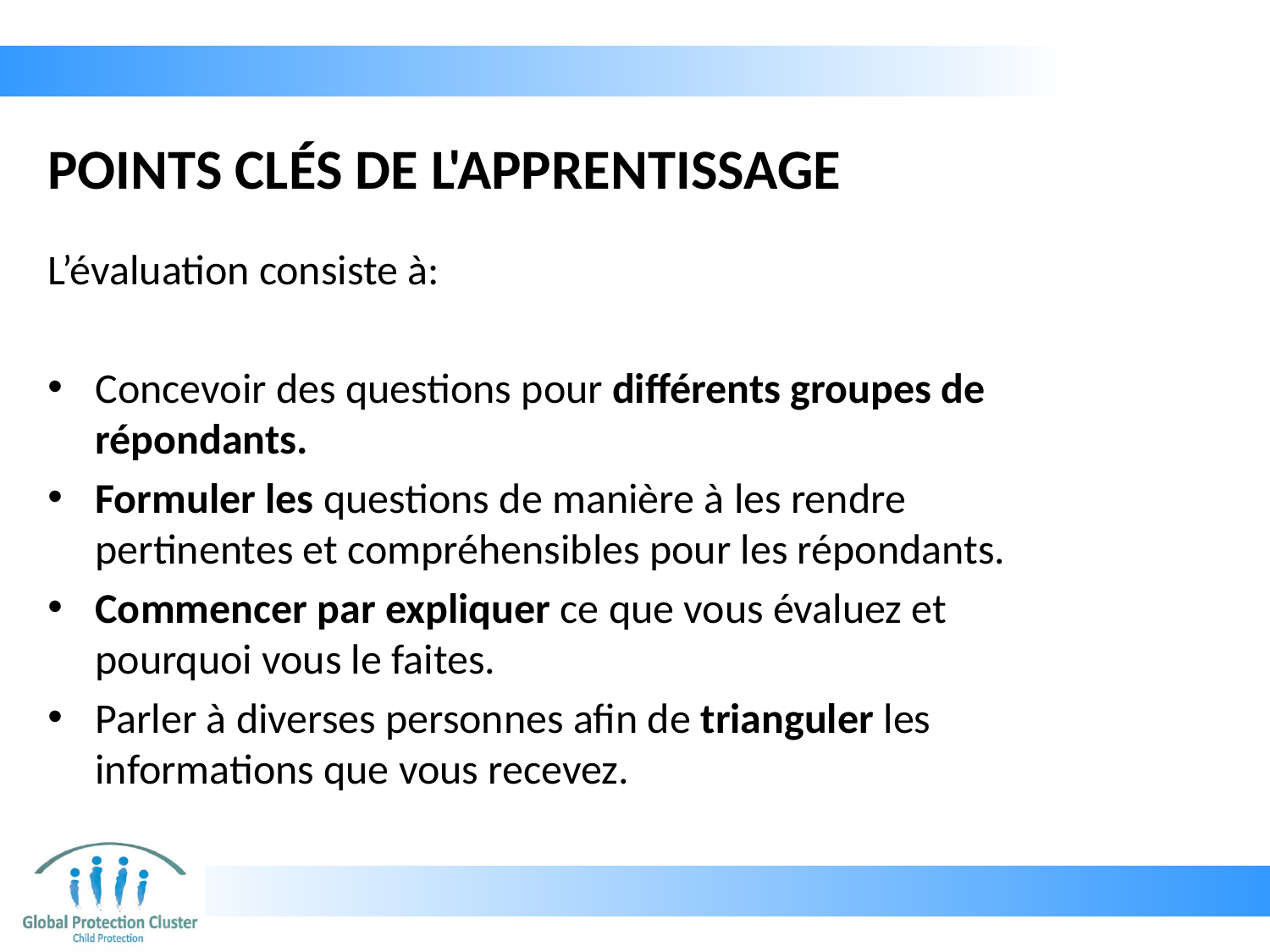

# POINTS CLÉS DE L'APPRENTISSAGE
L’évaluation consiste à:

Concevoir des questions pour différents groupes de répondants.
Formuler les questions de manière à les rendre pertinentes et compréhensibles pour les répondants.
Commencer par expliquer ce que vous évaluez et pourquoi vous le faites.
Parler à diverses personnes afin de trianguler les informations que vous recevez.